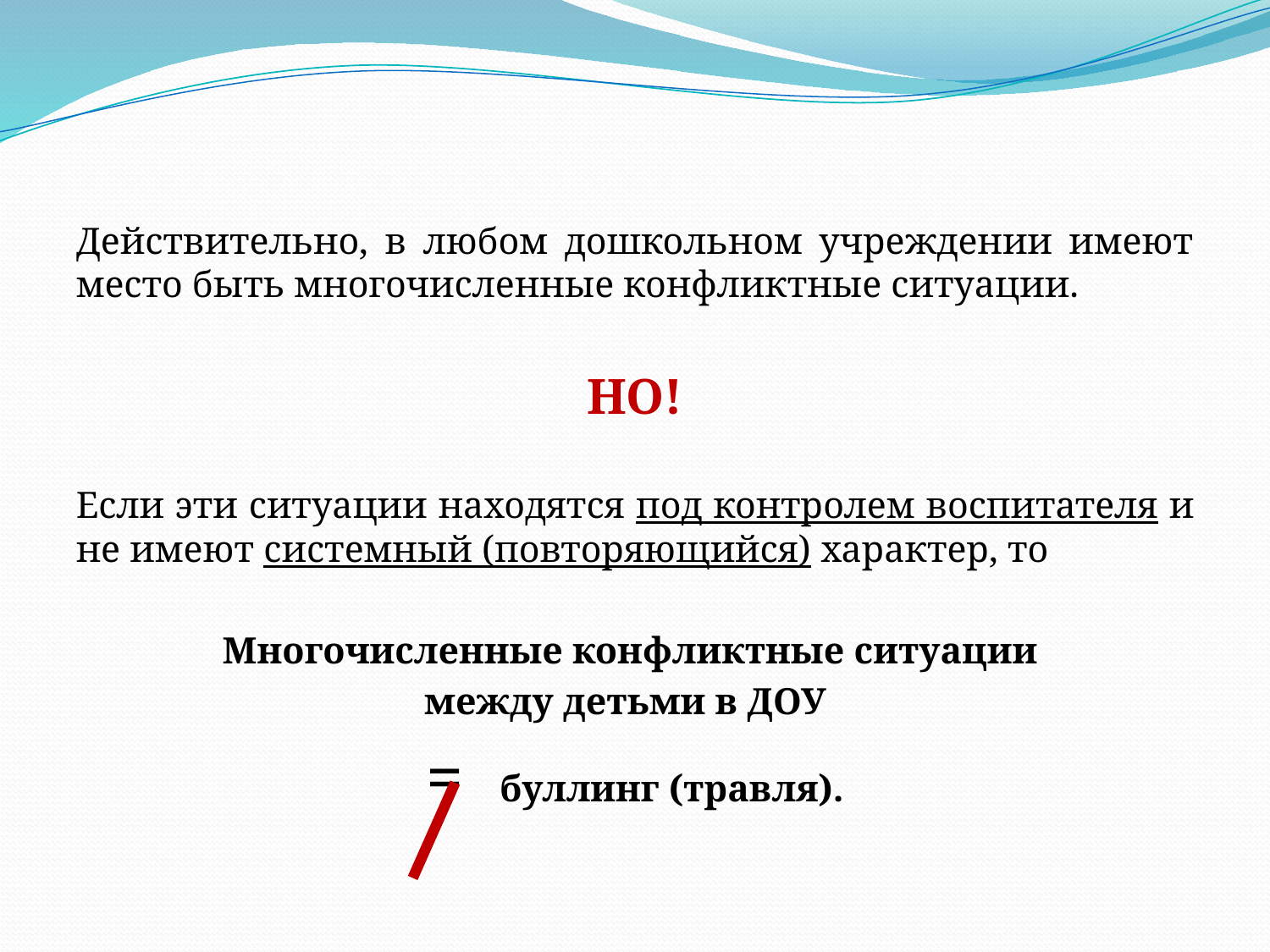

Действительно, в любом дошкольном учреждении имеют место быть многочисленные конфликтные ситуации.

НО!

Если эти ситуации находятся под контролем воспитателя и не имеют системный (повторяющийся) характер, то

Многочисленные конфликтные ситуации
между детьми в ДОУ
=   буллинг (травля).